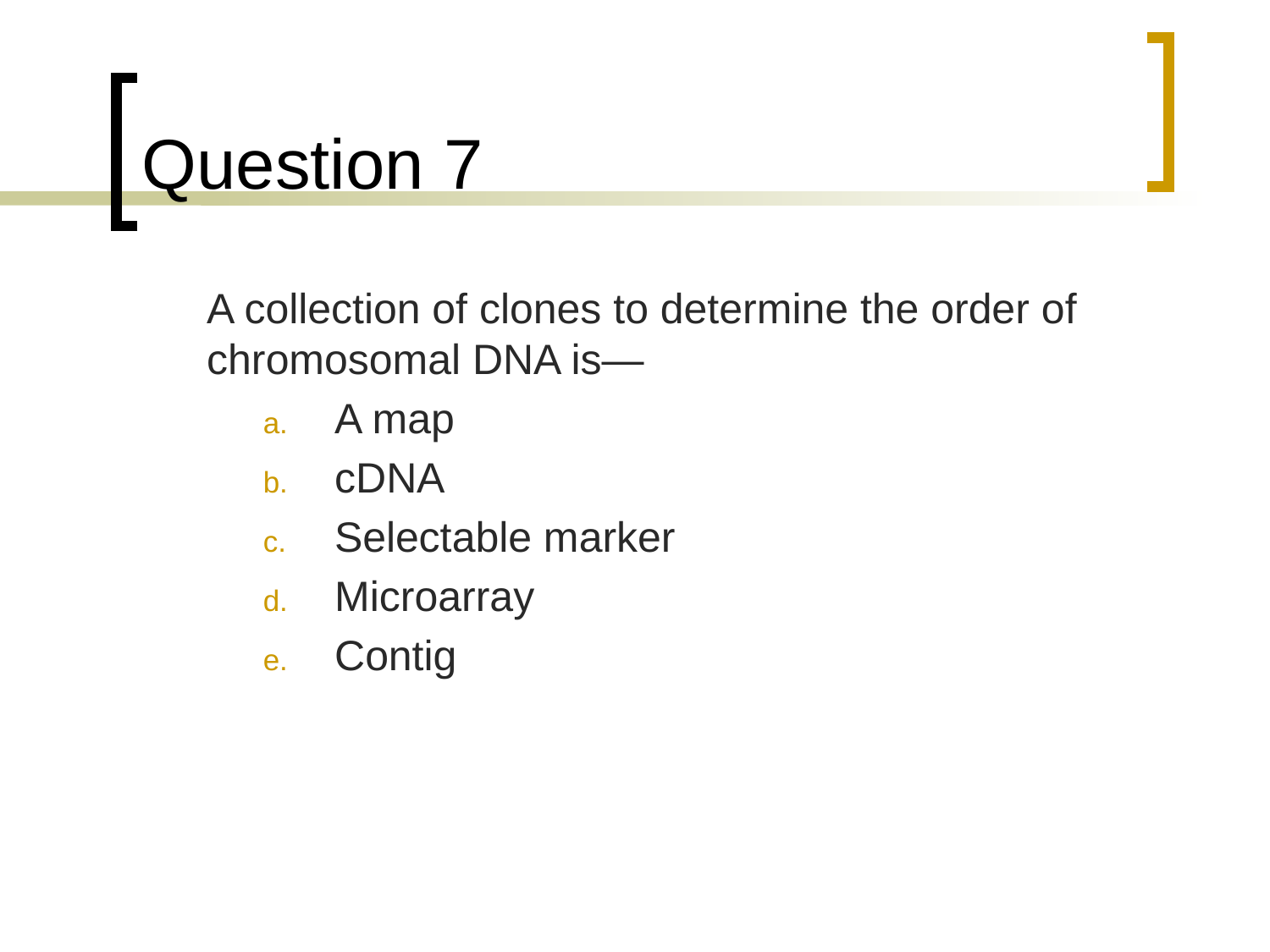

# Question 7
	A collection of clones to determine the order of chromosomal DNA is—
A map
cDNA
Selectable marker
Microarray
Contig